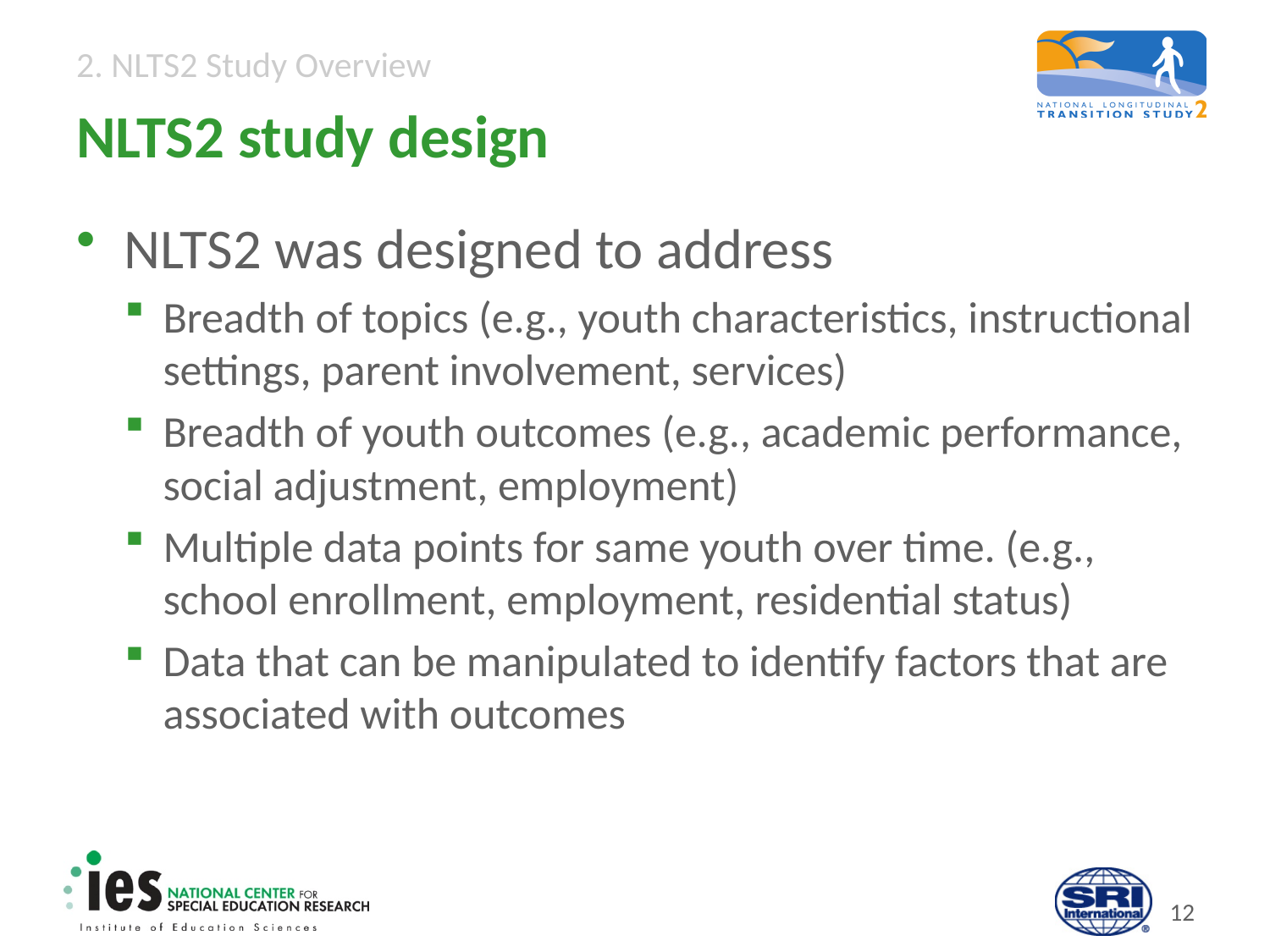

# NLTS2 study design
NLTS2 was designed to address
Breadth of topics (e.g., youth characteristics, instructional settings, parent involvement, services)
Breadth of youth outcomes (e.g., academic performance, social adjustment, employment)
Multiple data points for same youth over time. (e.g., school enrollment, employment, residential status)
Data that can be manipulated to identify factors that are associated with outcomes

12